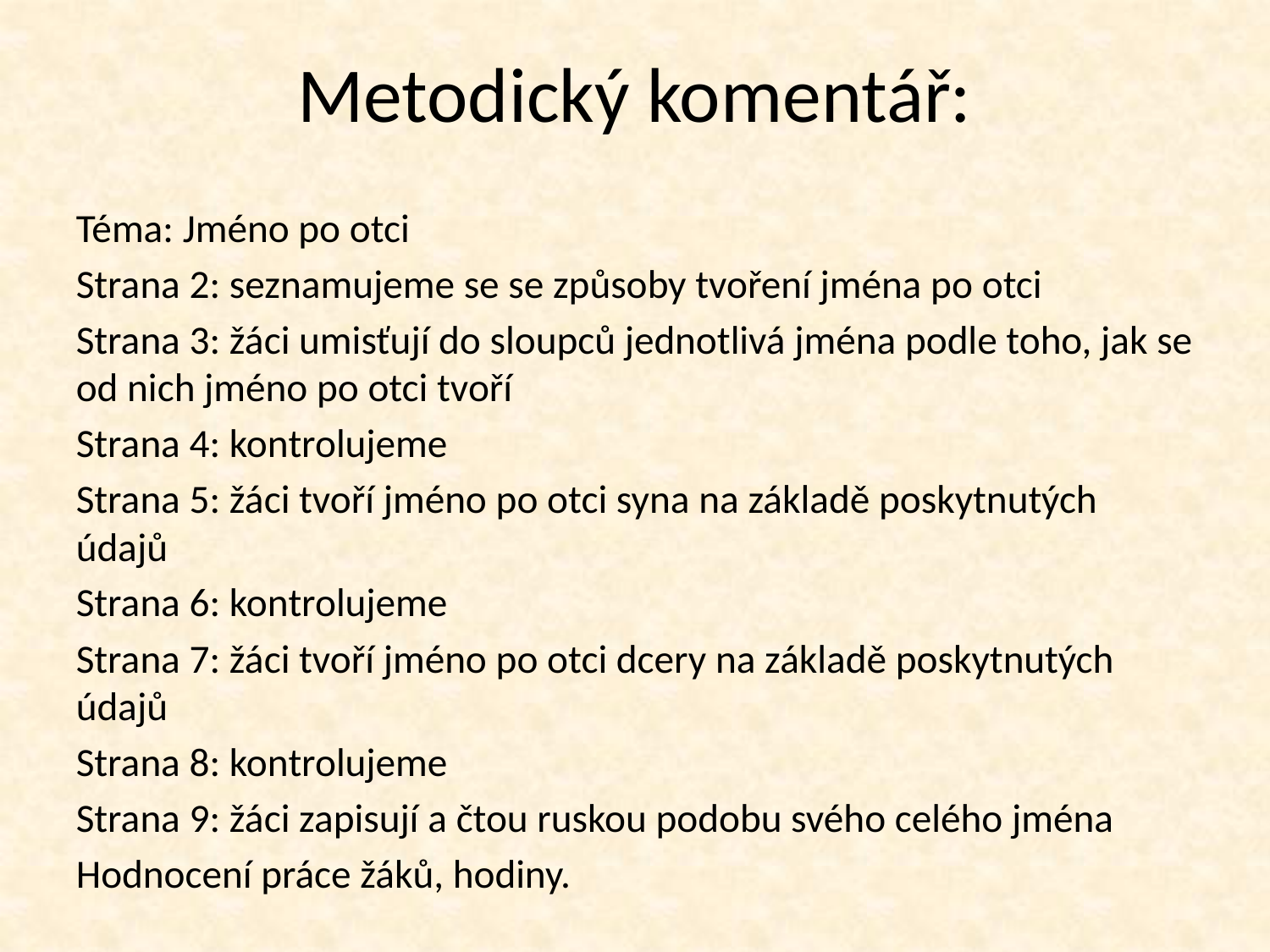

Metodický komentář:
Téma: Jméno po otci
Strana 2: seznamujeme se se způsoby tvoření jména po otci
Strana 3: žáci umisťují do sloupců jednotlivá jména podle toho, jak se od nich jméno po otci tvoří
Strana 4: kontrolujeme
Strana 5: žáci tvoří jméno po otci syna na základě poskytnutých údajů
Strana 6: kontrolujeme
Strana 7: žáci tvoří jméno po otci dcery na základě poskytnutých údajů
Strana 8: kontrolujeme
Strana 9: žáci zapisují a čtou ruskou podobu svého celého jména
Hodnocení práce žáků, hodiny.